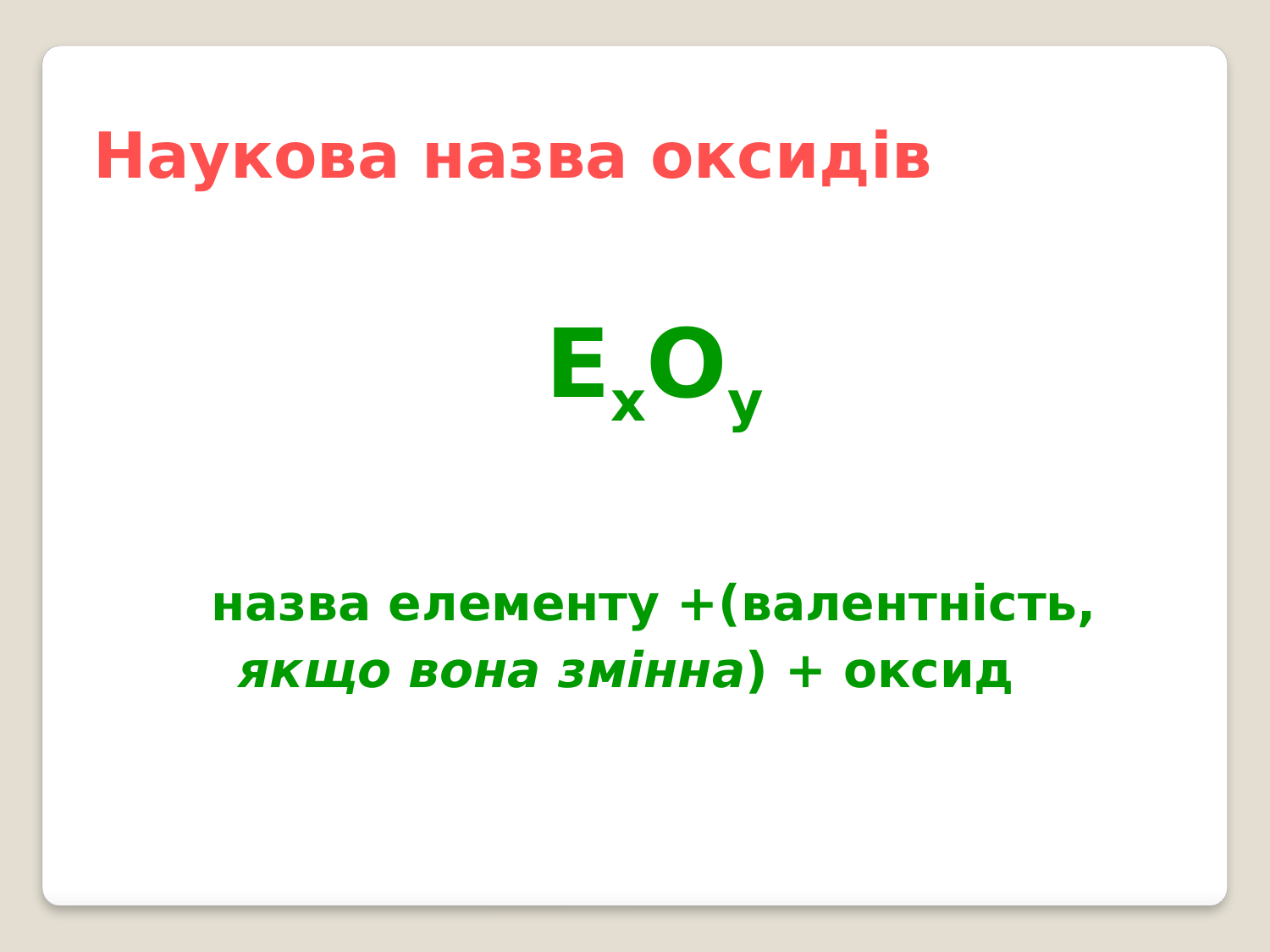

Наукова назва оксидів

                      ExOy

 назва елементу +(валентність, якщо вона змінна) + оксид